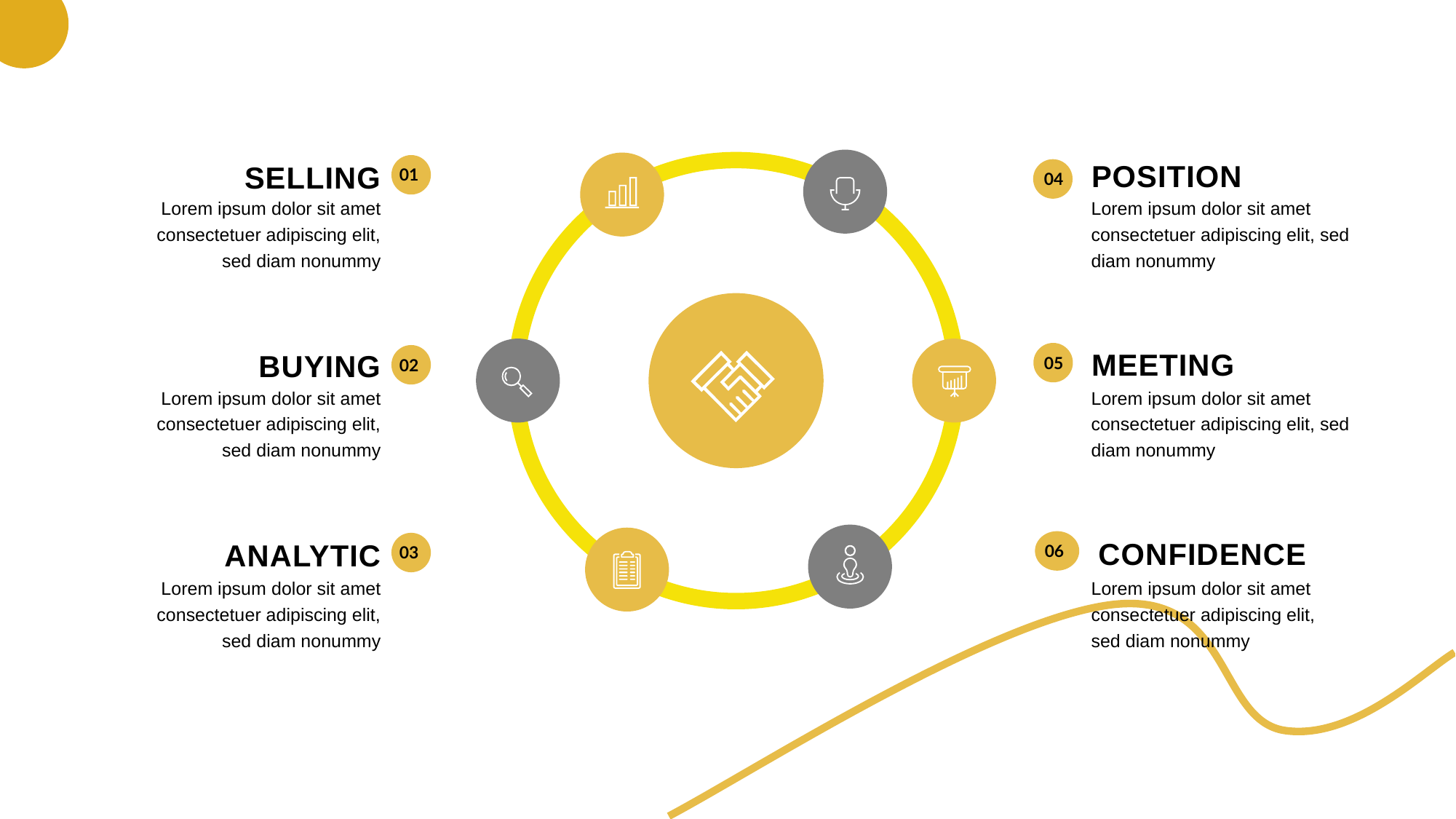

POSITION

SELLING

01

04

Lorem ipsum dolor sit amet consectetuer adipiscing elit, sed diam nonummy
Lorem ipsum dolor sit amet consectetuer adipiscing elit, sed diam nonummy

MEETING
BUYING

05
02

Lorem ipsum dolor sit amet consectetuer adipiscing elit, sed diam nonummy
Lorem ipsum dolor sit amet consectetuer adipiscing elit, sed diam nonummy

CONFIDENCE
ANALYTIC

06
03

Lorem ipsum dolor sit amet consectetuer adipiscing elit, sed diam nonummy
Lorem ipsum dolor sit amet consectetuer adipiscing elit, sed diam nonummy